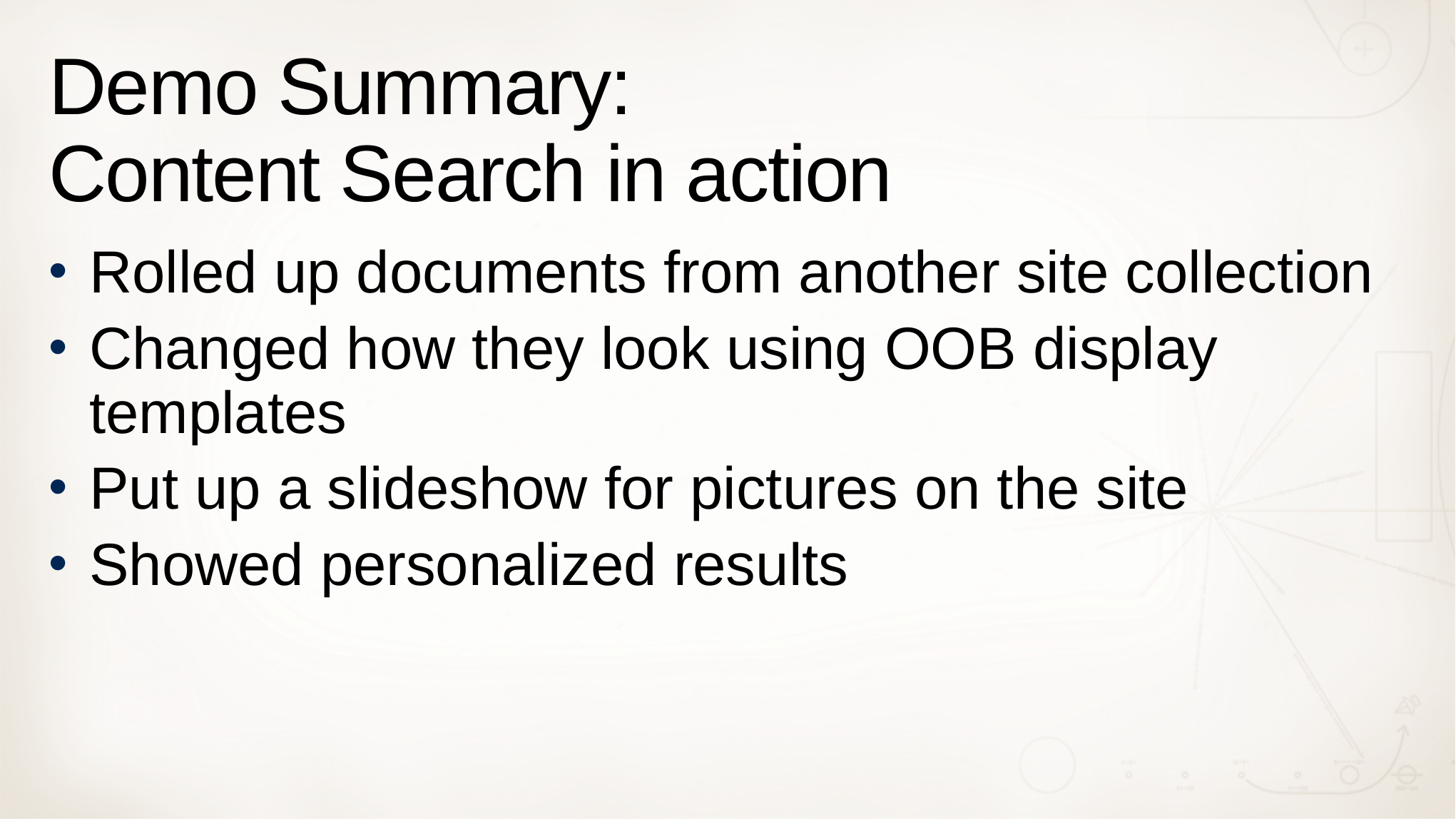

# Demo Summary: Content Search in action
Rolled up documents from another site collection
Changed how they look using OOB display templates
Put up a slideshow for pictures on the site
Showed personalized results